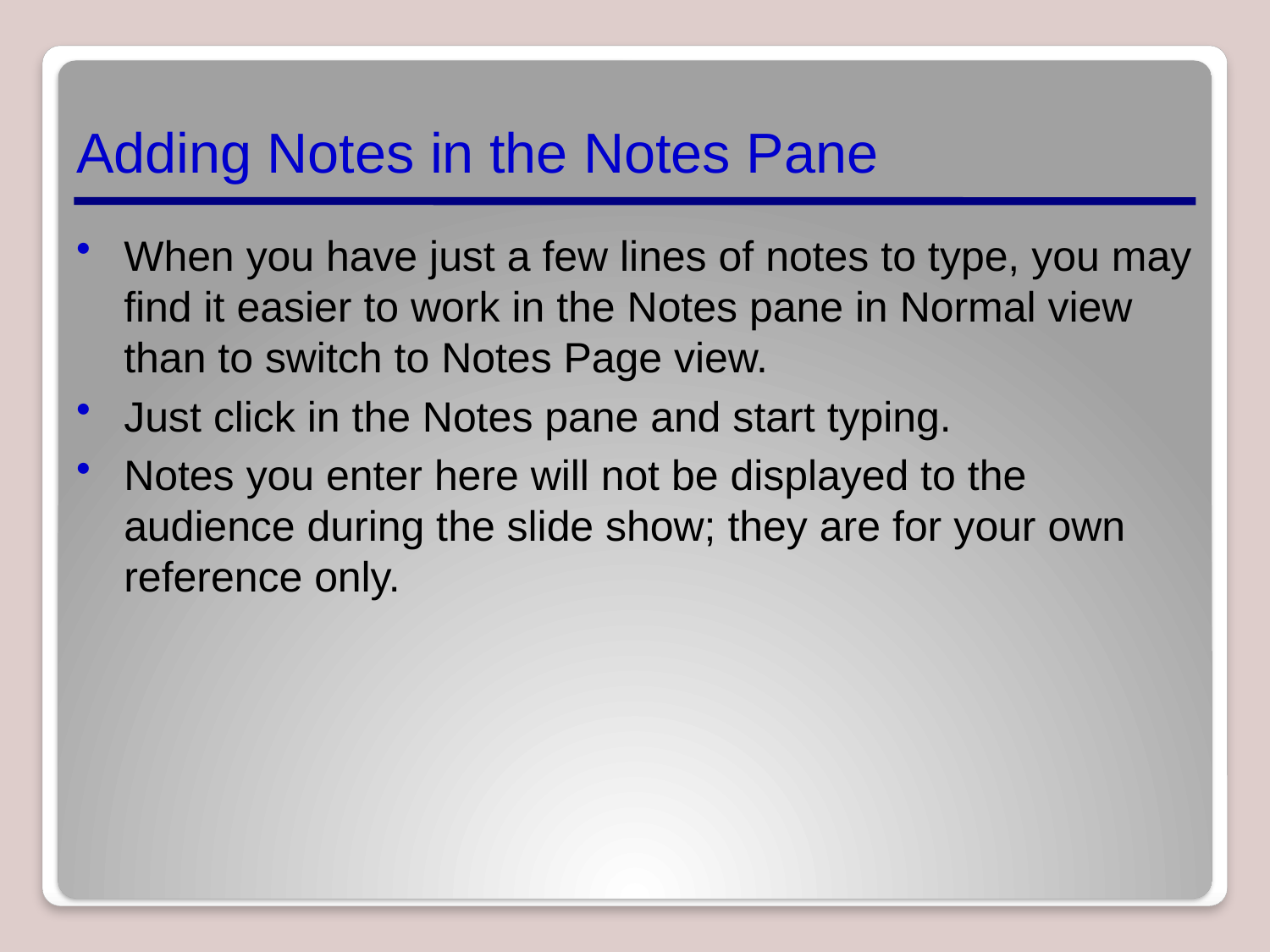

# Adding Notes in the Notes Pane
When you have just a few lines of notes to type, you may find it easier to work in the Notes pane in Normal view than to switch to Notes Page view.
Just click in the Notes pane and start typing.
Notes you enter here will not be displayed to the audience during the slide show; they are for your own reference only.